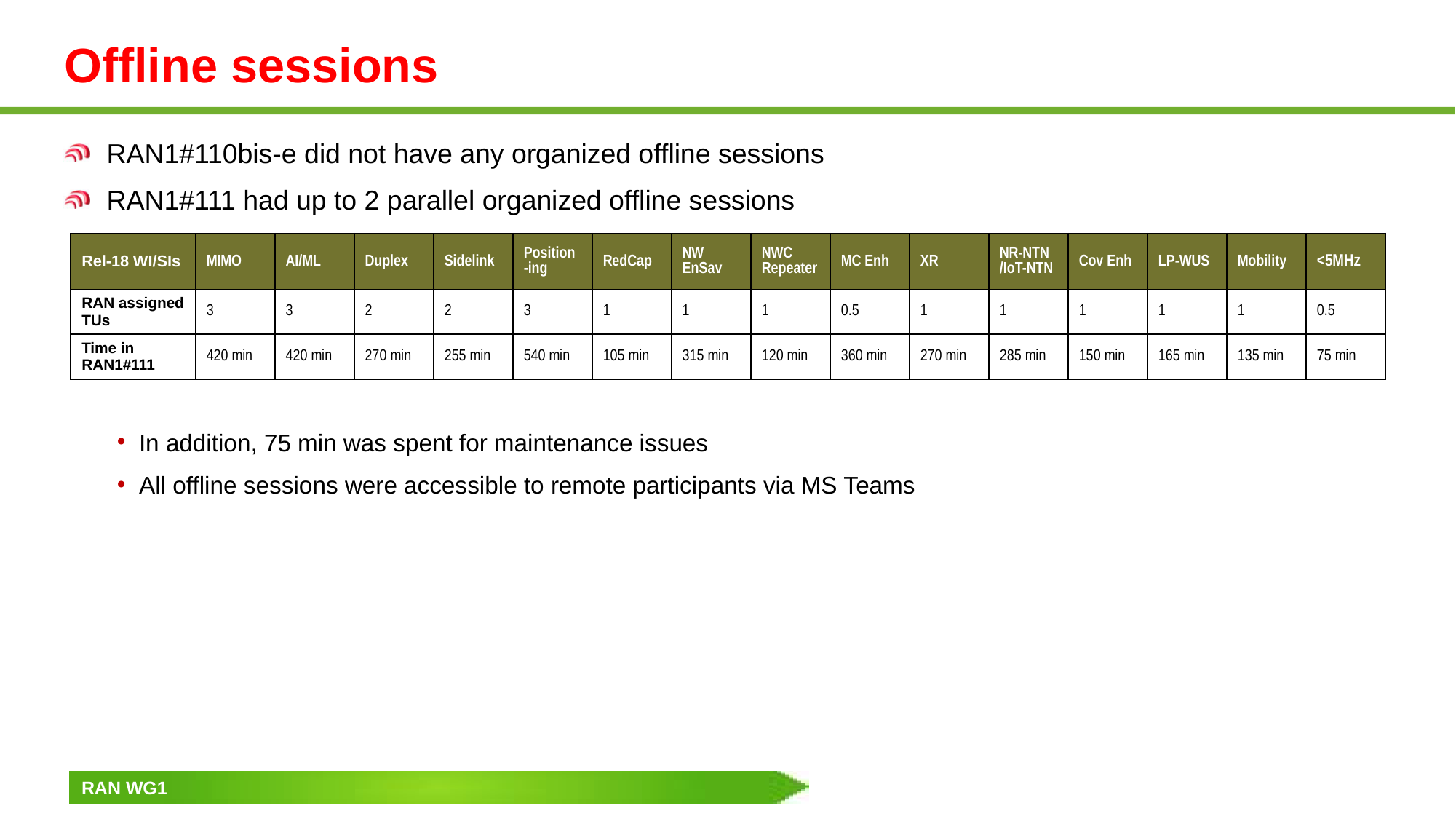

# Offline sessions
RAN1#110bis-e did not have any organized offline sessions
RAN1#111 had up to 2 parallel organized offline sessions

In addition, 75 min was spent for maintenance issues
All offline sessions were accessible to remote participants via MS Teams
| Rel-18 WI/SIs | MIMO | AI/ML | Duplex | Sidelink | Position -ing | RedCap | NW EnSav | NWC Repeater | MC Enh | XR | NR-NTN /IoT-NTN | Cov Enh | LP-WUS | Mobility | <5MHz |
| --- | --- | --- | --- | --- | --- | --- | --- | --- | --- | --- | --- | --- | --- | --- | --- |
| RAN assigned TUs | 3 | 3 | 2 | 2 | 3 | 1 | 1 | 1 | 0.5 | 1 | 1 | 1 | 1 | 1 | 0.5 |
| Time in RAN1#111 | 420 min | 420 min | 270 min | 255 min | 540 min | 105 min | 315 min | 120 min | 360 min | 270 min | 285 min | 150 min | 165 min | 135 min | 75 min |